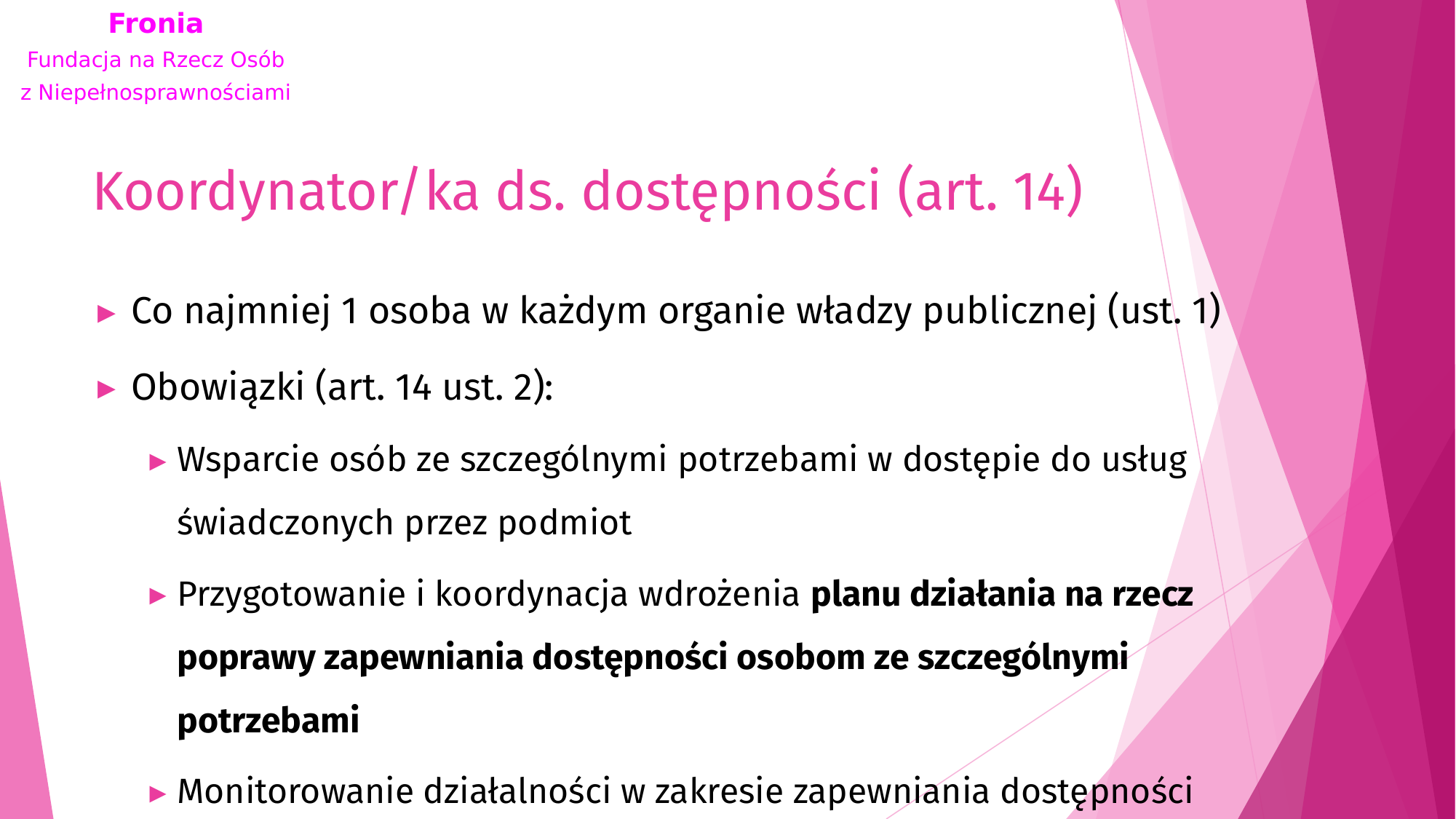

# Koordynator/ka ds. dostępności (art. 14)
Co najmniej 1 osoba w każdym organie władzy publicznej (ust. 1)
Obowiązki (art. 14 ust. 2):
Wsparcie osób ze szczególnymi potrzebami w dostępie do usług świadczonych przez podmiot
Przygotowanie i koordynacja wdrożenia planu działania na rzecz poprawy zapewniania dostępności osobom ze szczególnymi potrzebami
Monitorowanie działalności w zakresie zapewniania dostępności